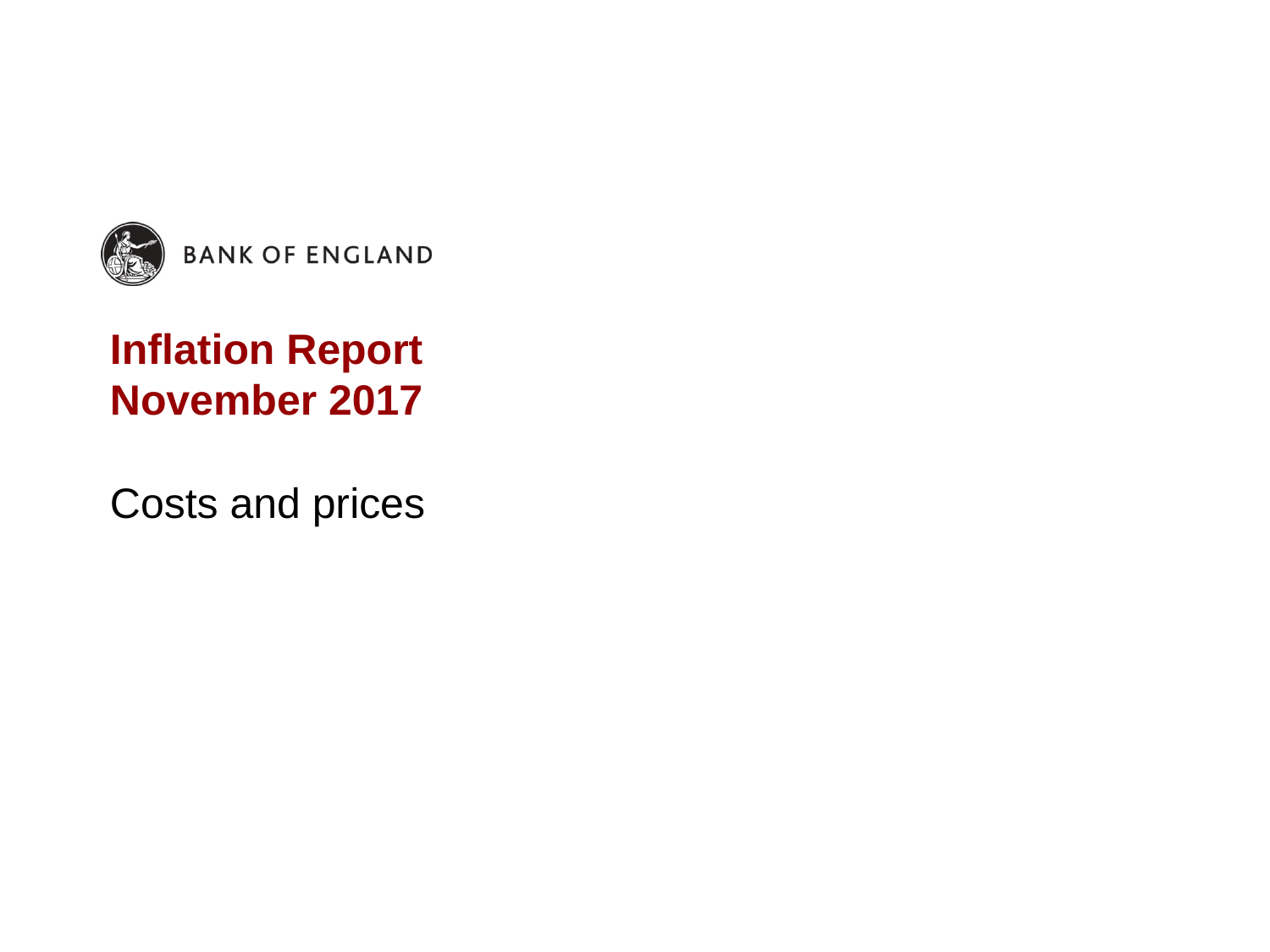

# Inflation Report November 2017
Costs and prices